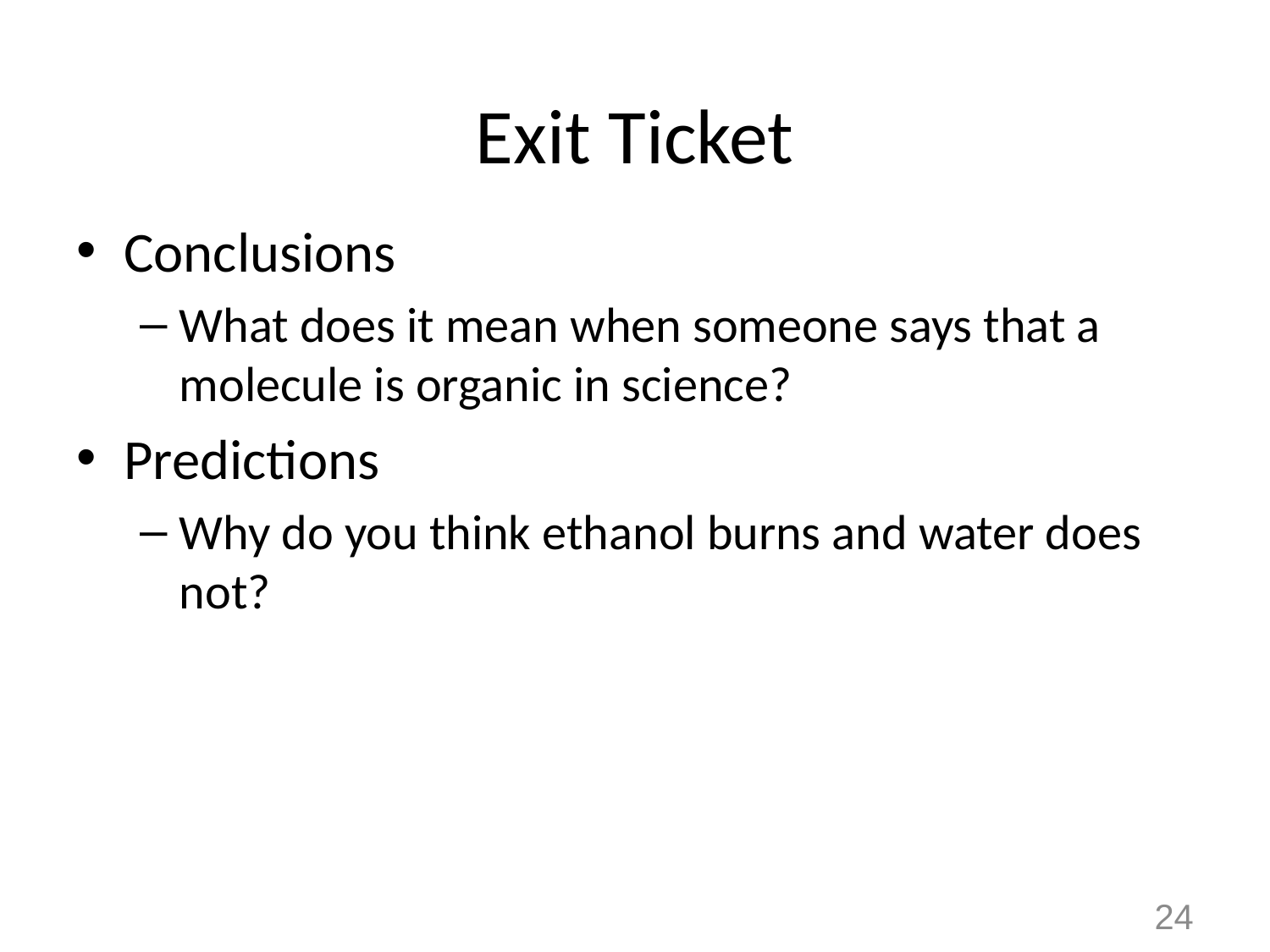

# Exit Ticket
Conclusions
What does it mean when someone says that a molecule is organic in science?
Predictions
Why do you think ethanol burns and water does not?
24